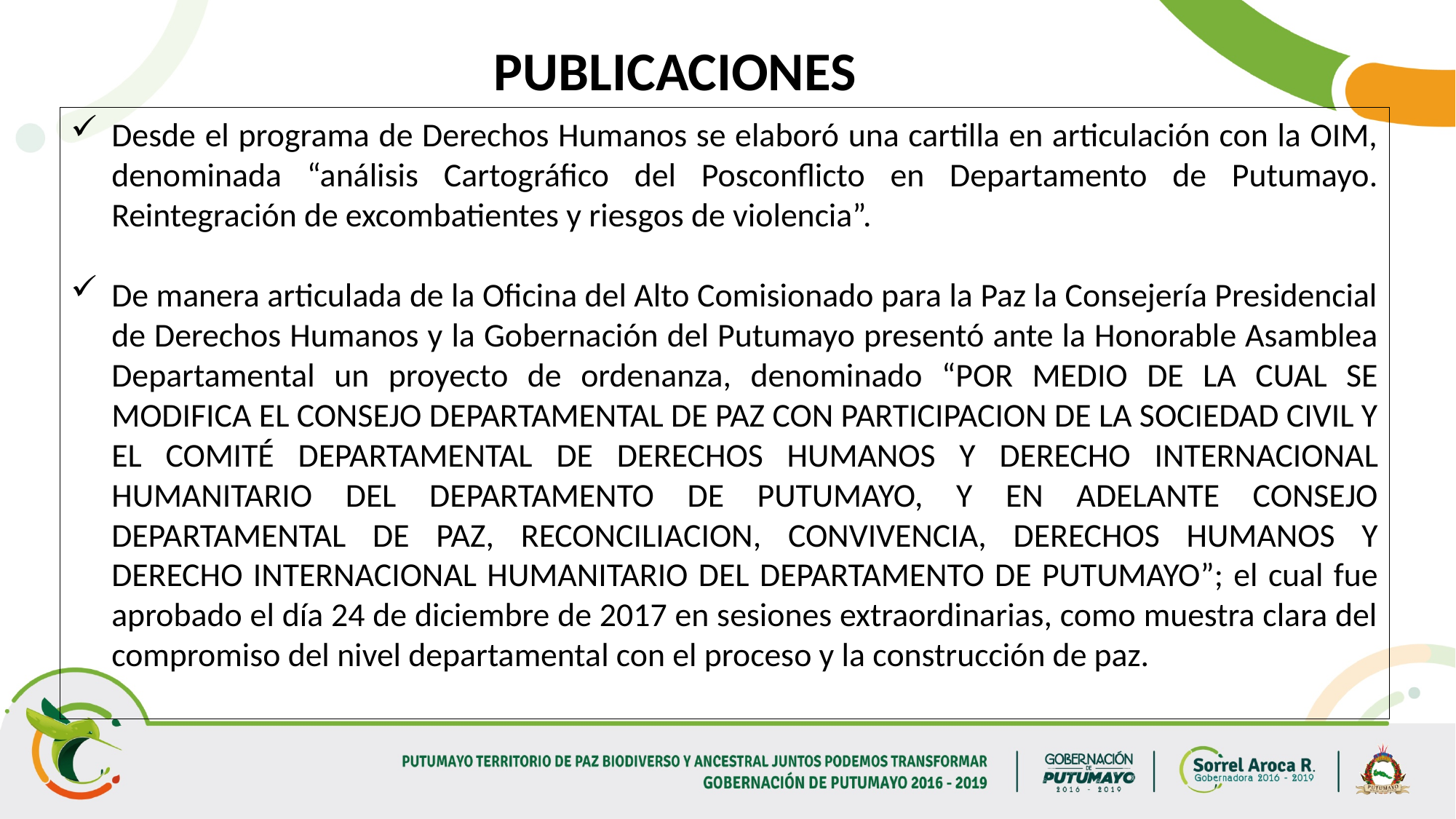

PUBLICACIONES
Desde el programa de Derechos Humanos se elaboró una cartilla en articulación con la OIM, denominada “análisis Cartográfico del Posconflicto en Departamento de Putumayo. Reintegración de excombatientes y riesgos de violencia”.

De manera articulada de la Oficina del Alto Comisionado para la Paz la Consejería Presidencial de Derechos Humanos y la Gobernación del Putumayo presentó ante la Honorable Asamblea Departamental un proyecto de ordenanza, denominado “POR MEDIO DE LA CUAL SE MODIFICA EL CONSEJO DEPARTAMENTAL DE PAZ CON PARTICIPACION DE LA SOCIEDAD CIVIL Y EL COMITÉ DEPARTAMENTAL DE DERECHOS HUMANOS Y DERECHO INTERNACIONAL HUMANITARIO DEL DEPARTAMENTO DE PUTUMAYO, Y EN ADELANTE CONSEJO DEPARTAMENTAL DE PAZ, RECONCILIACION, CONVIVENCIA, DERECHOS HUMANOS Y DERECHO INTERNACIONAL HUMANITARIO DEL DEPARTAMENTO DE PUTUMAYO”; el cual fue aprobado el día 24 de diciembre de 2017 en sesiones extraordinarias, como muestra clara del compromiso del nivel departamental con el proceso y la construcción de paz.